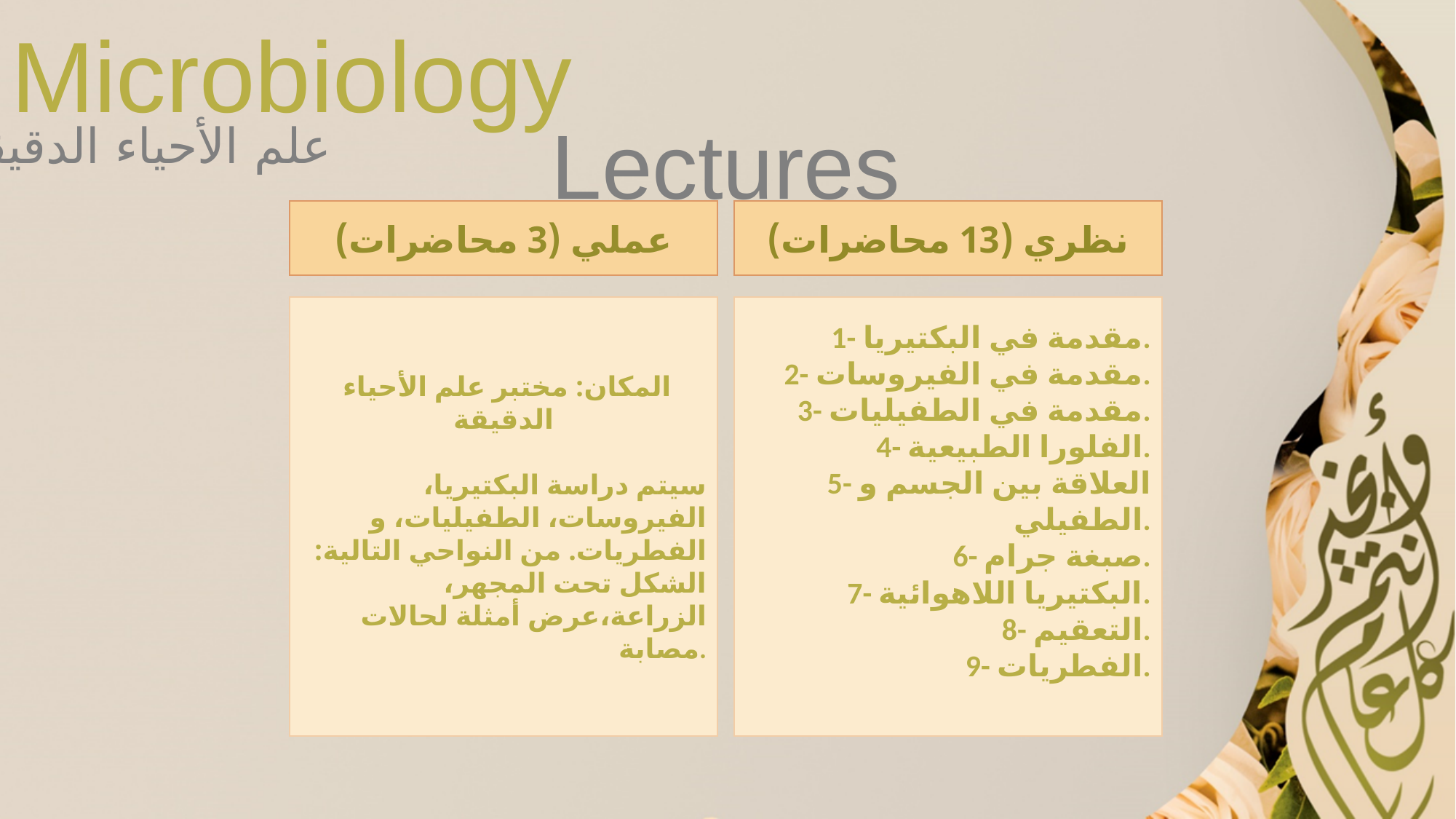

Microbiology
Lectures
علم الأحياء الدقيقة
عملي (3 محاضرات)
نظري (13 محاضرات)
 المكان: مختبر علم الأحياء الدقيقة

سيتم دراسة البكتيريا، الفيروسات، الطفيليات، و الفطريات. من النواحي التالية: الشكل تحت المجهر، الزراعة،عرض أمثلة لحالات مصابة.
1- مقدمة في البكتيريا.
2- مقدمة في الفيروسات.
3- مقدمة في الطفيليات.
4- الفلورا الطبيعية.
5- العلاقة بين الجسم و الطفيلي.
6- صبغة جرام.
7- البكتيريا اللاهوائية.
8- التعقيم.
9- الفطريات.